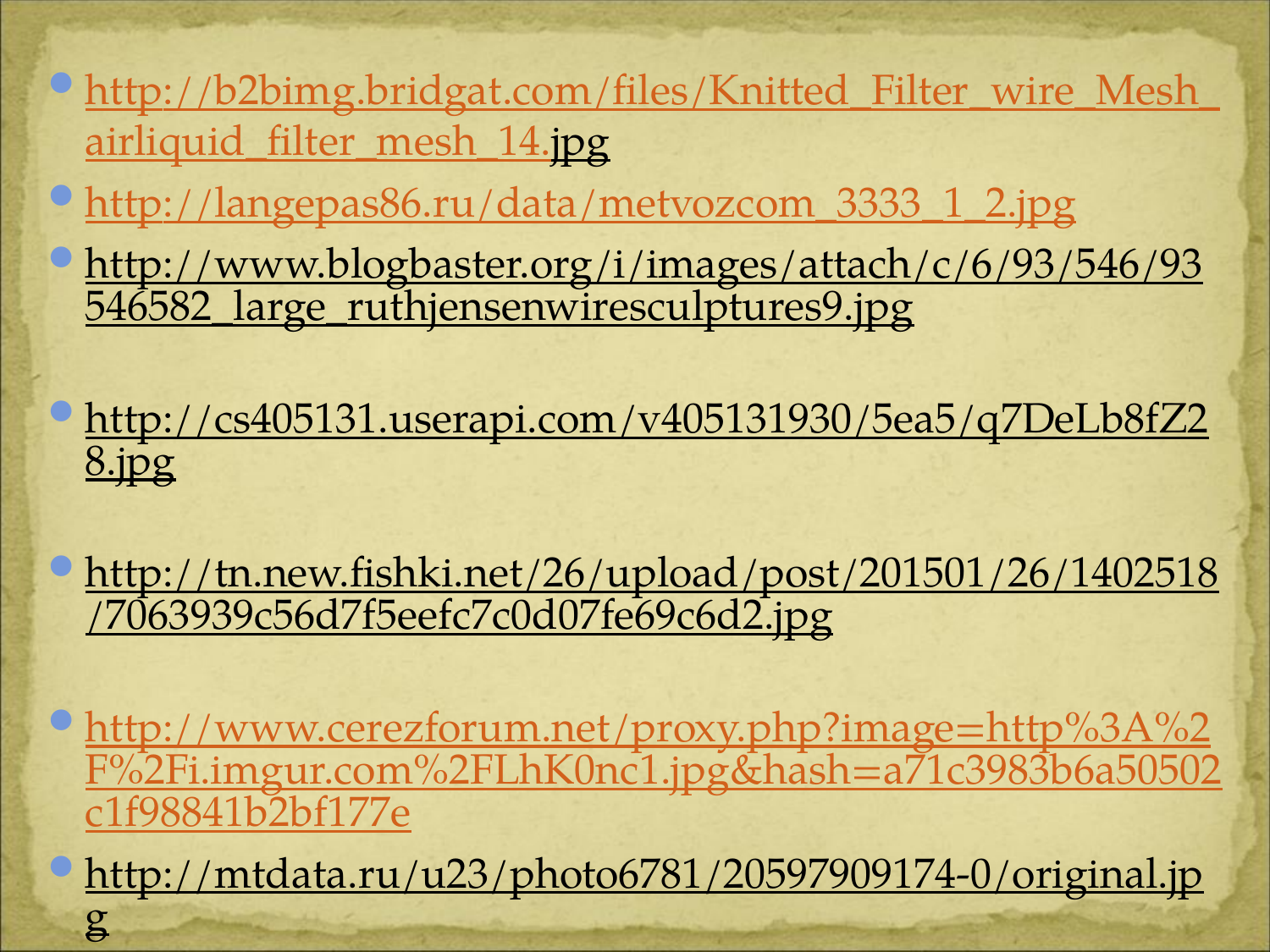

http://b2bimg.bridgat.com/files/Knitted_Filter_wire_Mesh_airliquid_filter_mesh_14.jpg
http://langepas86.ru/data/metvozcom_3333_1_2.jpg
http://www.blogbaster.org/i/images/attach/c/6/93/546/93546582_large_ruthjensenwiresculptures9.jpg
http://cs405131.userapi.com/v405131930/5ea5/q7DeLb8fZ28.jpg
http://tn.new.fishki.net/26/upload/post/201501/26/1402518/7063939c56d7f5eefc7c0d07fe69c6d2.jpg
http://www.cerezforum.net/proxy.php?image=http%3A%2F%2Fi.imgur.com%2FLhK0nc1.jpg&hash=a71c3983b6a50502c1f98841b2bf177e
http://mtdata.ru/u23/photo6781/20597909174-0/original.jpg
http://1.bp.blogspot.com/-chaA6sW3QZ8/UZczHycJ-zI/AAAAAAAAFjo/Kt5S_q75mJI/s1600/Fish+11078.jpg